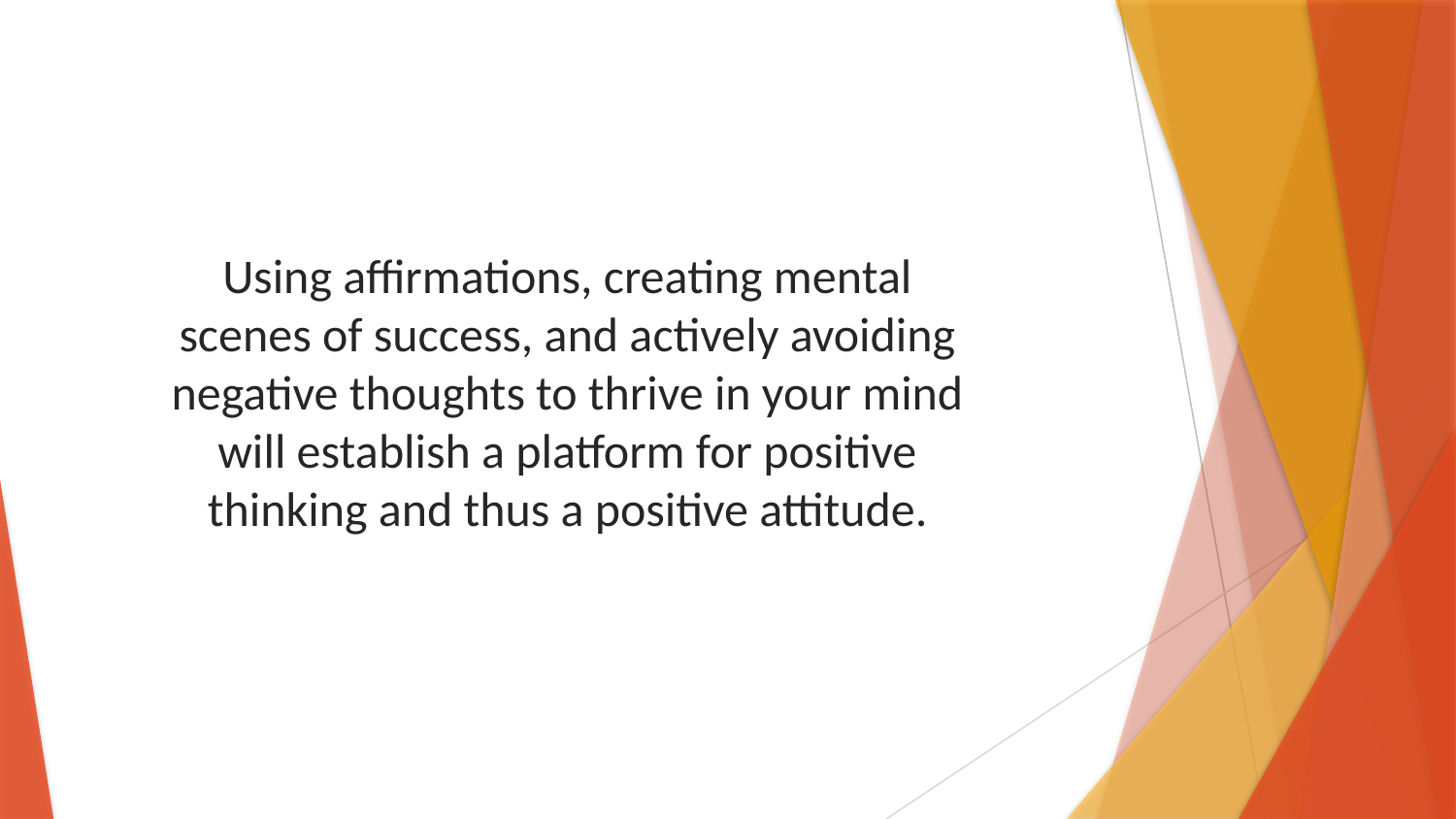

Using affirmations, creating mental scenes of success, and actively avoiding negative thoughts to thrive in your mind will establish a platform for positive thinking and thus a positive attitude.